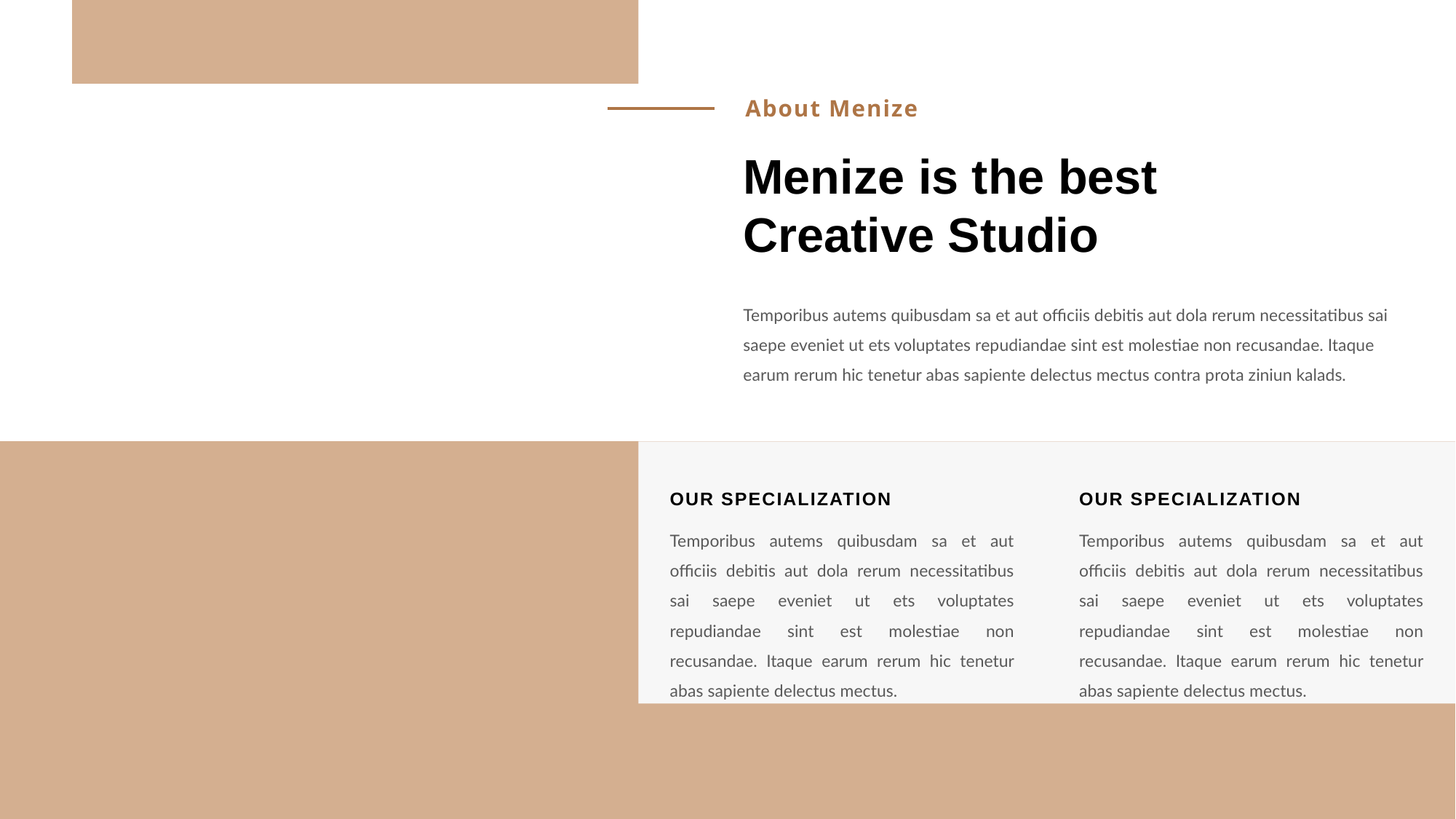

About Menize
Menize is the best Creative Studio
Temporibus autems quibusdam sa et aut officiis debitis aut dola rerum necessitatibus sai saepe eveniet ut ets voluptates repudiandae sint est molestiae non recusandae. Itaque earum rerum hic tenetur abas sapiente delectus mectus contra prota ziniun kalads.
OUR SPECIALIZATION
OUR SPECIALIZATION
Temporibus autems quibusdam sa et aut officiis debitis aut dola rerum necessitatibus sai saepe eveniet ut ets voluptates repudiandae sint est molestiae non recusandae. Itaque earum rerum hic tenetur abas sapiente delectus mectus.
Temporibus autems quibusdam sa et aut officiis debitis aut dola rerum necessitatibus sai saepe eveniet ut ets voluptates repudiandae sint est molestiae non recusandae. Itaque earum rerum hic tenetur abas sapiente delectus mectus.